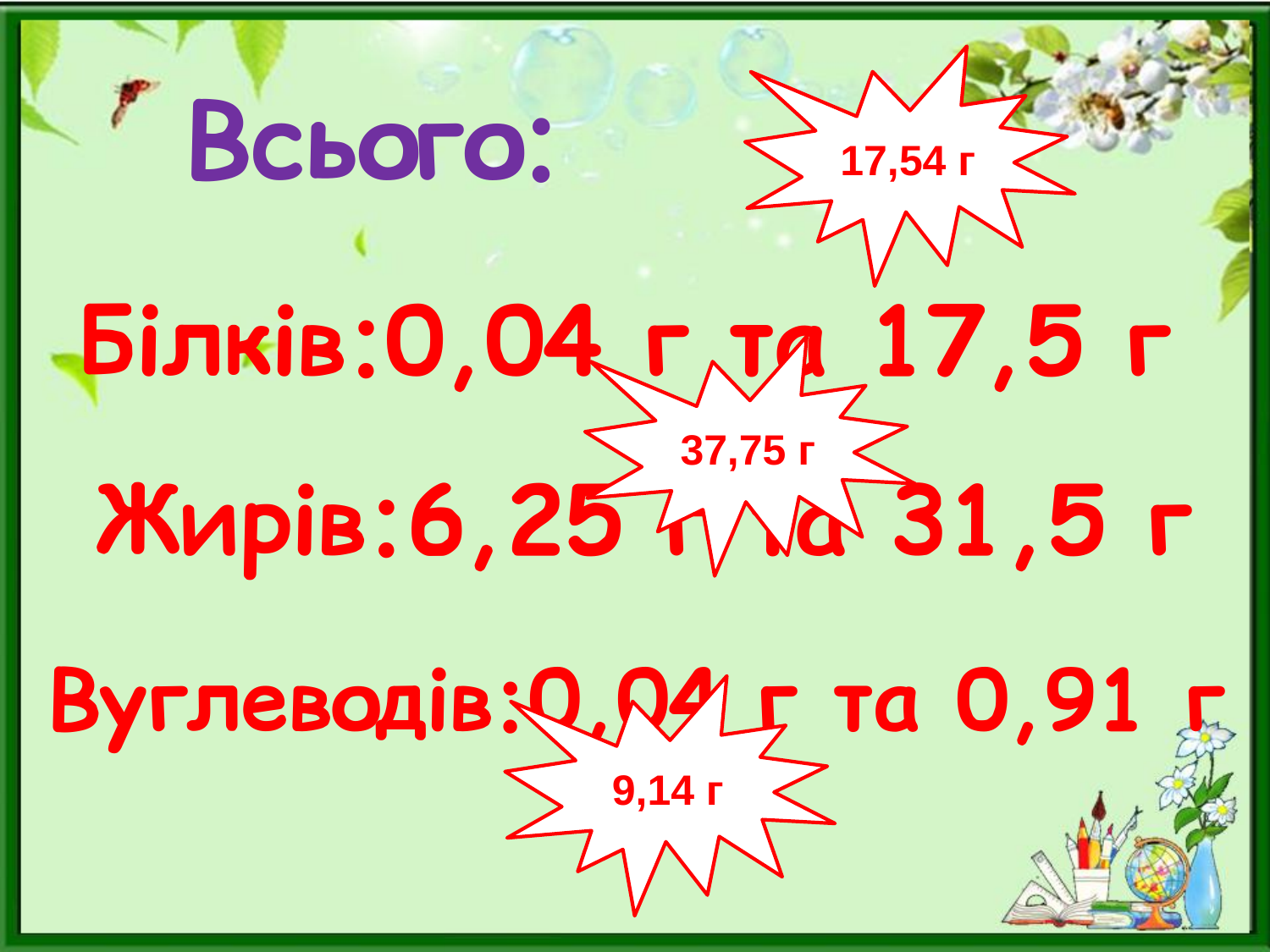

Всього:
17,54 г
Білків:0,04 г та 17,5 г
37,75 г
Жирів:6,25 г та 31,5 г
Вуглеводів:0,04 г та 0,91 г
9,14 г